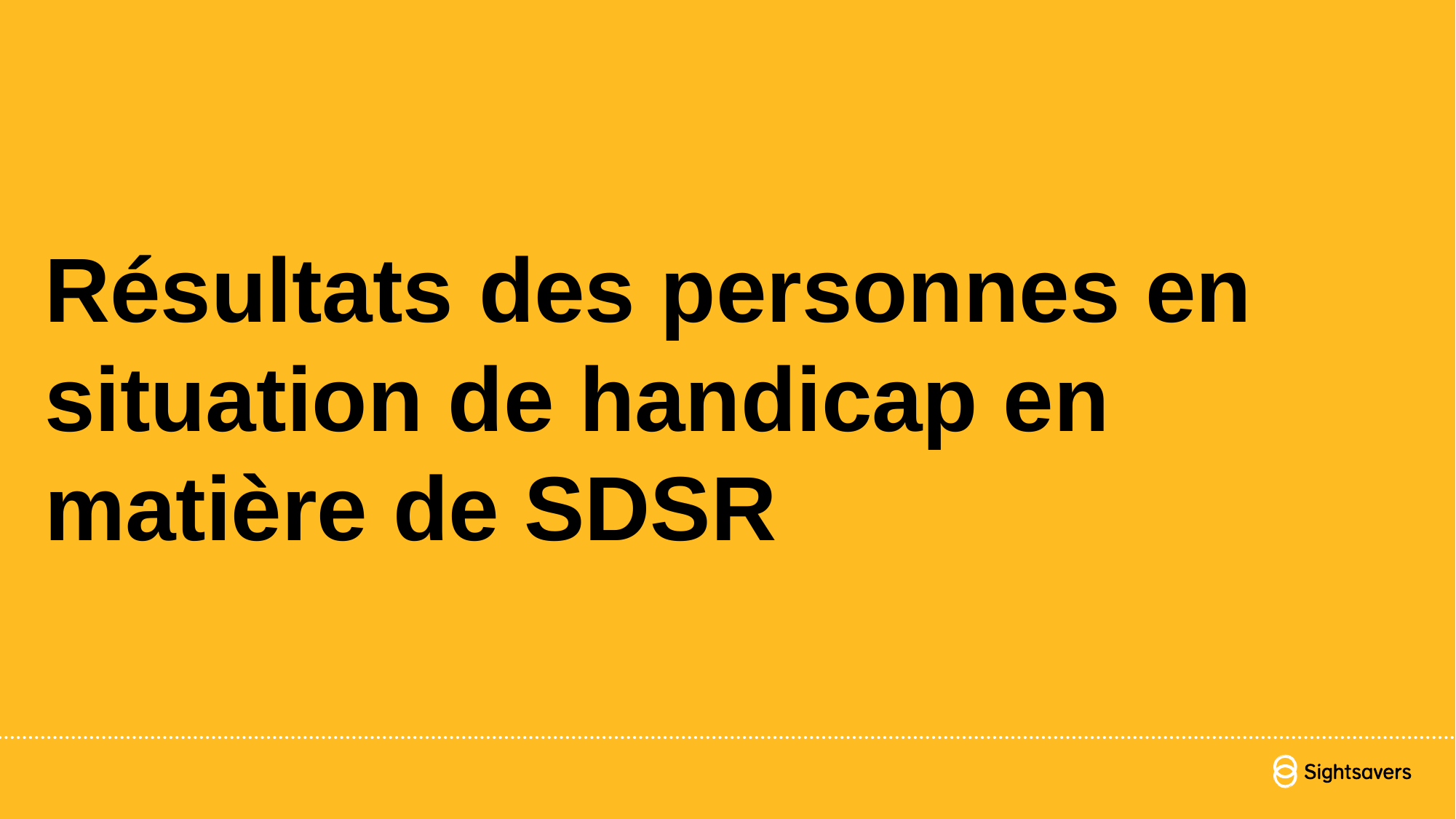

# Résultats des personnes en situation de handicap en matière de SDSR